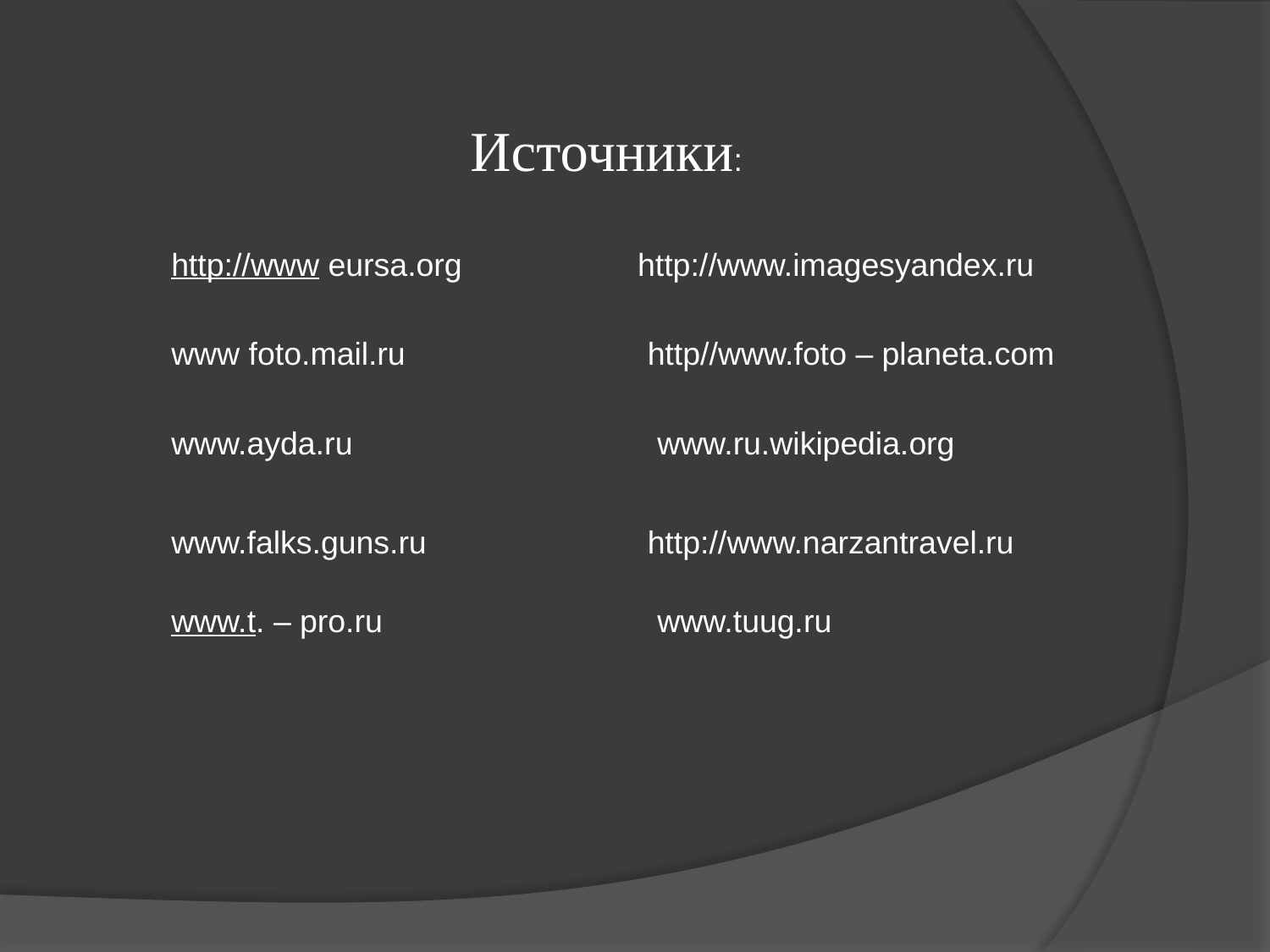

Источники:
http://www eursa.org
http://www.imagesyandex.ru
www foto.mail.ru
http//www.foto – planeta.com
www.ayda.ru
www.ru.wikipedia.org
www.falks.guns.ru
http://www.narzantravel.ru
www.t. – pro.ru
www.tuug.ru